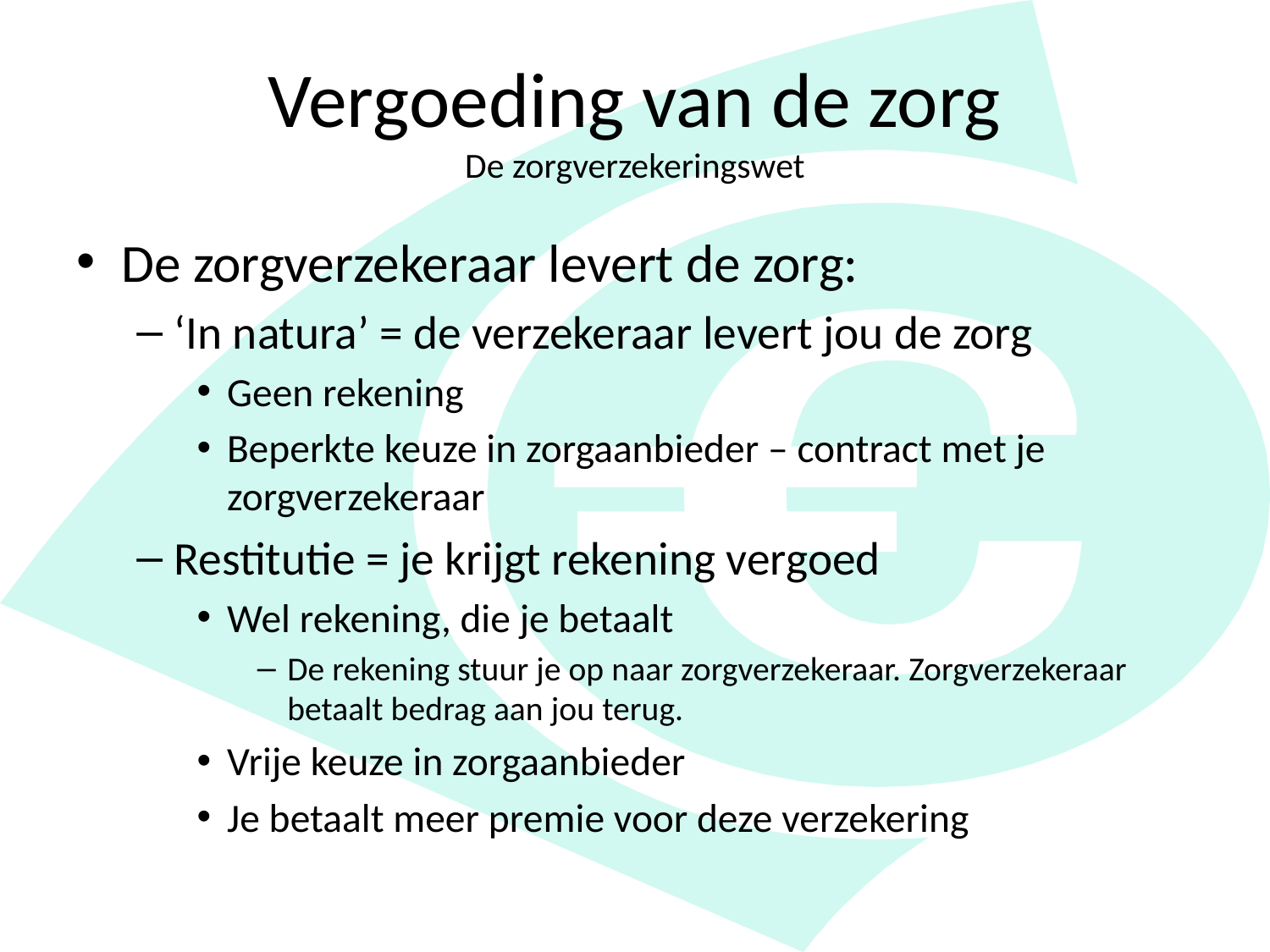

# Vergoeding van de zorg De zorgverzekeringswet
De zorgverzekeraar levert de zorg:
‘In natura’ = de verzekeraar levert jou de zorg
Geen rekening
Beperkte keuze in zorgaanbieder – contract met je zorgverzekeraar
Restitutie = je krijgt rekening vergoed
Wel rekening, die je betaalt
De rekening stuur je op naar zorgverzekeraar. Zorgverzekeraar betaalt bedrag aan jou terug.
Vrije keuze in zorgaanbieder
Je betaalt meer premie voor deze verzekering